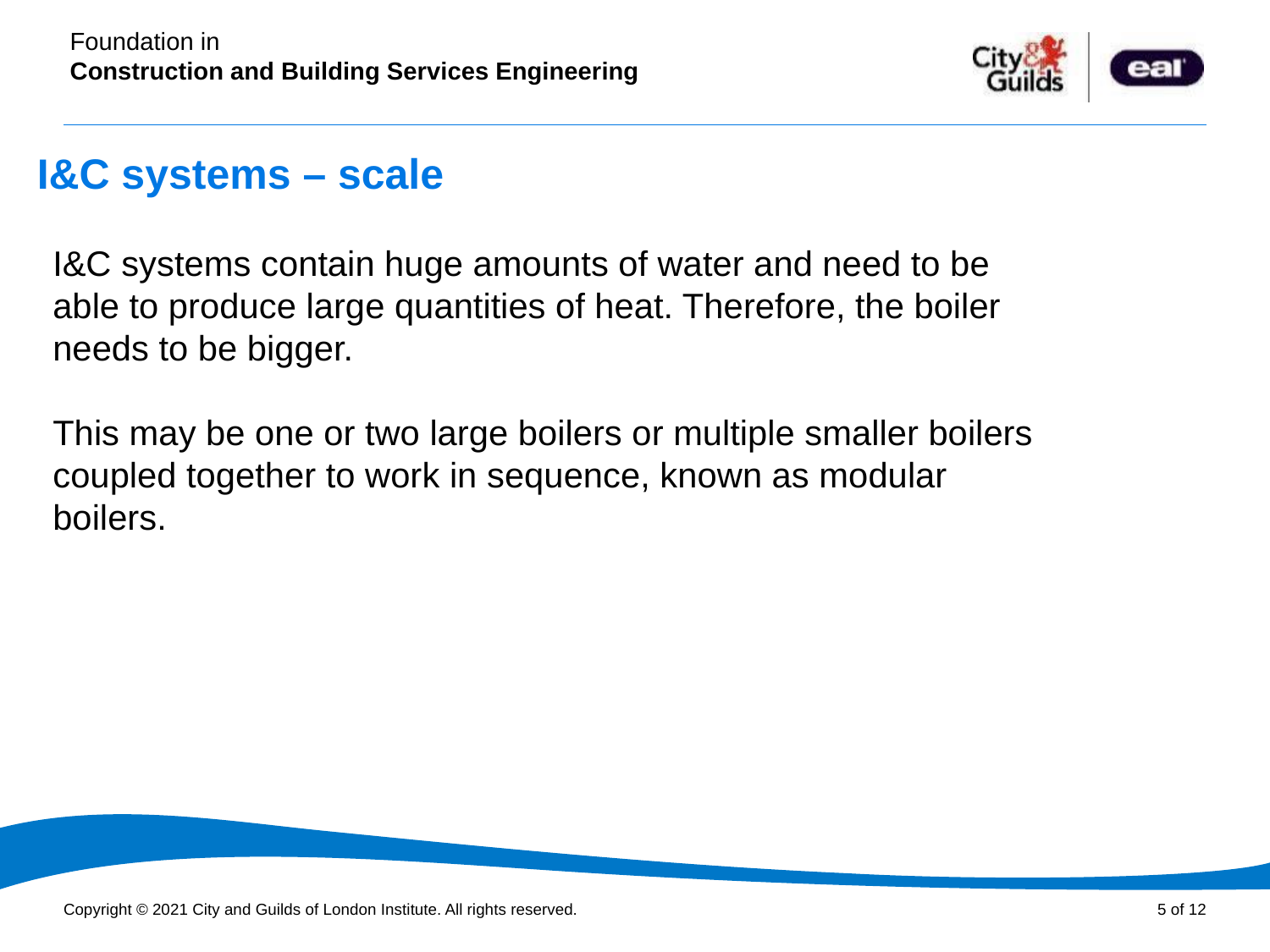

# I&C systems – scale
I&C systems contain huge amounts of water and need to be able to produce large quantities of heat. Therefore, the boiler needs to be bigger.

This may be one or two large boilers or multiple smaller boilers coupled together to work in sequence, known as modular boilers.